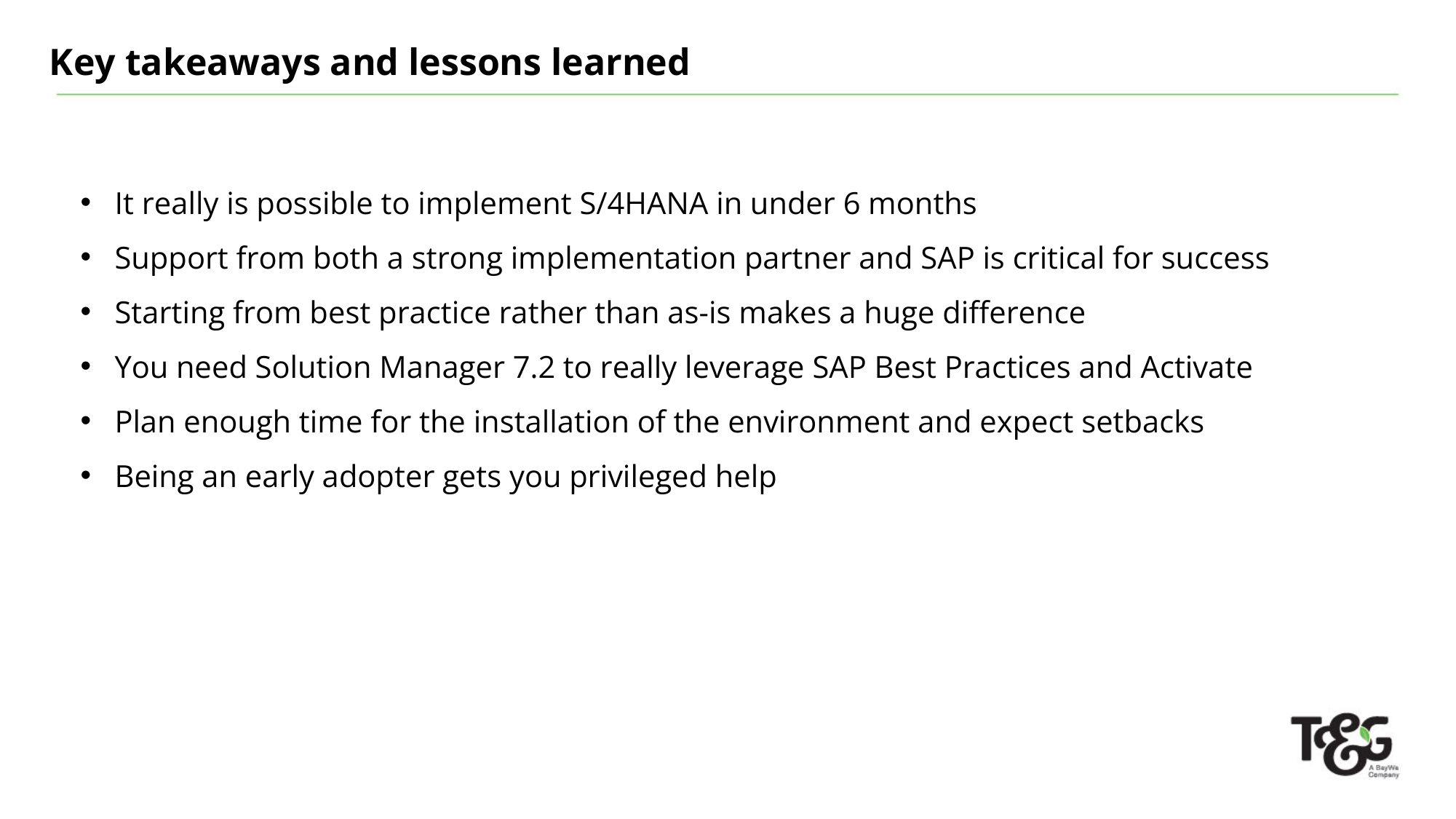

Key takeaways and lessons learned
It really is possible to implement S/4HANA in under 6 months
Support from both a strong implementation partner and SAP is critical for success
Starting from best practice rather than as-is makes a huge difference
You need Solution Manager 7.2 to really leverage SAP Best Practices and Activate
Plan enough time for the installation of the environment and expect setbacks
Being an early adopter gets you privileged help